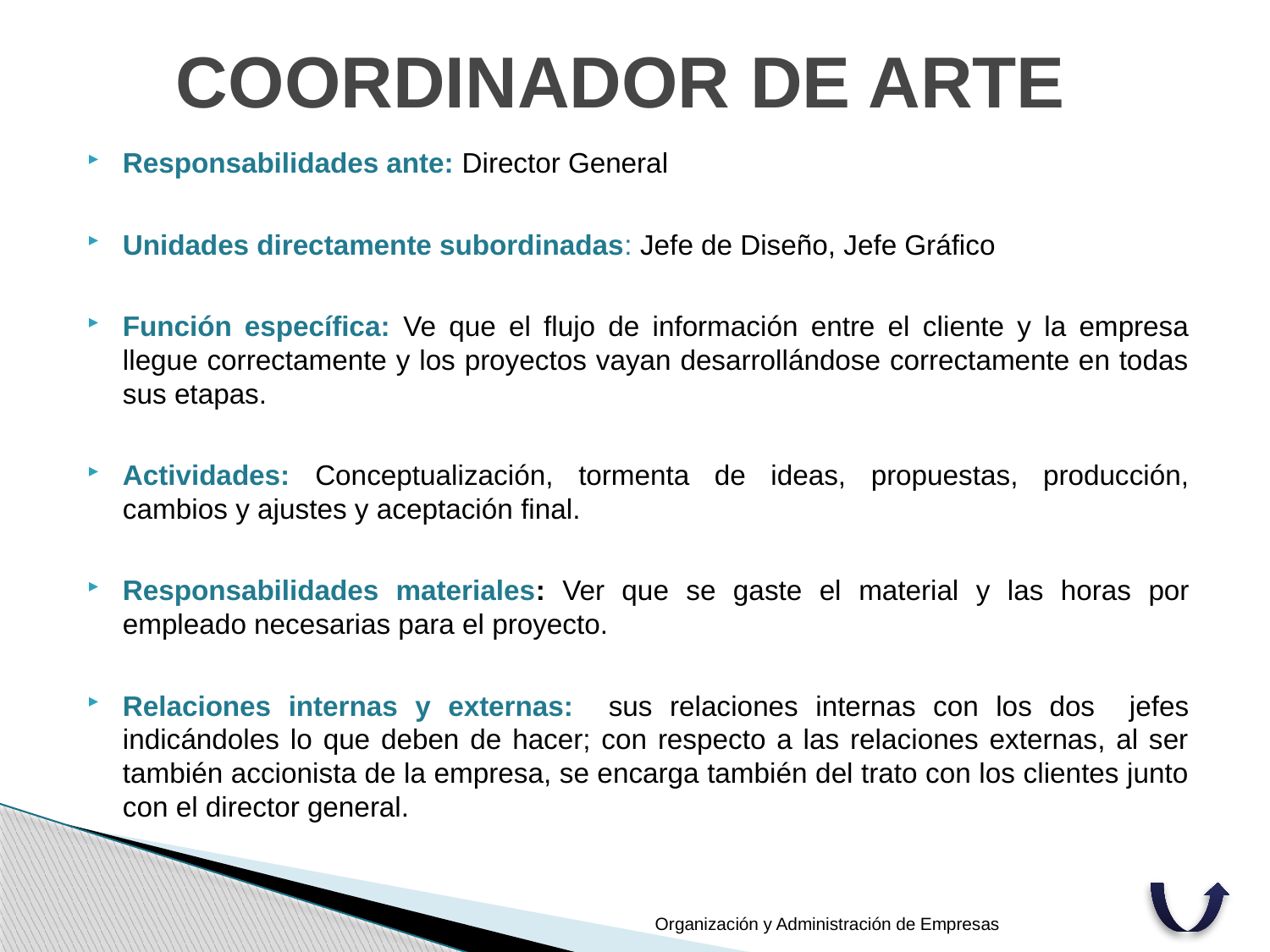

# COORDINADOR DE ARTE
Responsabilidades ante: Director General

Unidades directamente subordinadas: Jefe de Diseño, Jefe Gráfico

Función específica: Ve que el flujo de información entre el cliente y la empresa llegue correctamente y los proyectos vayan desarrollándose correctamente en todas sus etapas.

Actividades: Conceptualización, tormenta de ideas, propuestas, producción, cambios y ajustes y aceptación final.

Responsabilidades materiales: Ver que se gaste el material y las horas por empleado necesarias para el proyecto.

Relaciones internas y externas:  sus relaciones internas con los dos  jefes indicándoles lo que deben de hacer; con respecto a las relaciones externas, al ser también accionista de la empresa, se encarga también del trato con los clientes junto con el director general.

Organización y Administración de Empresas